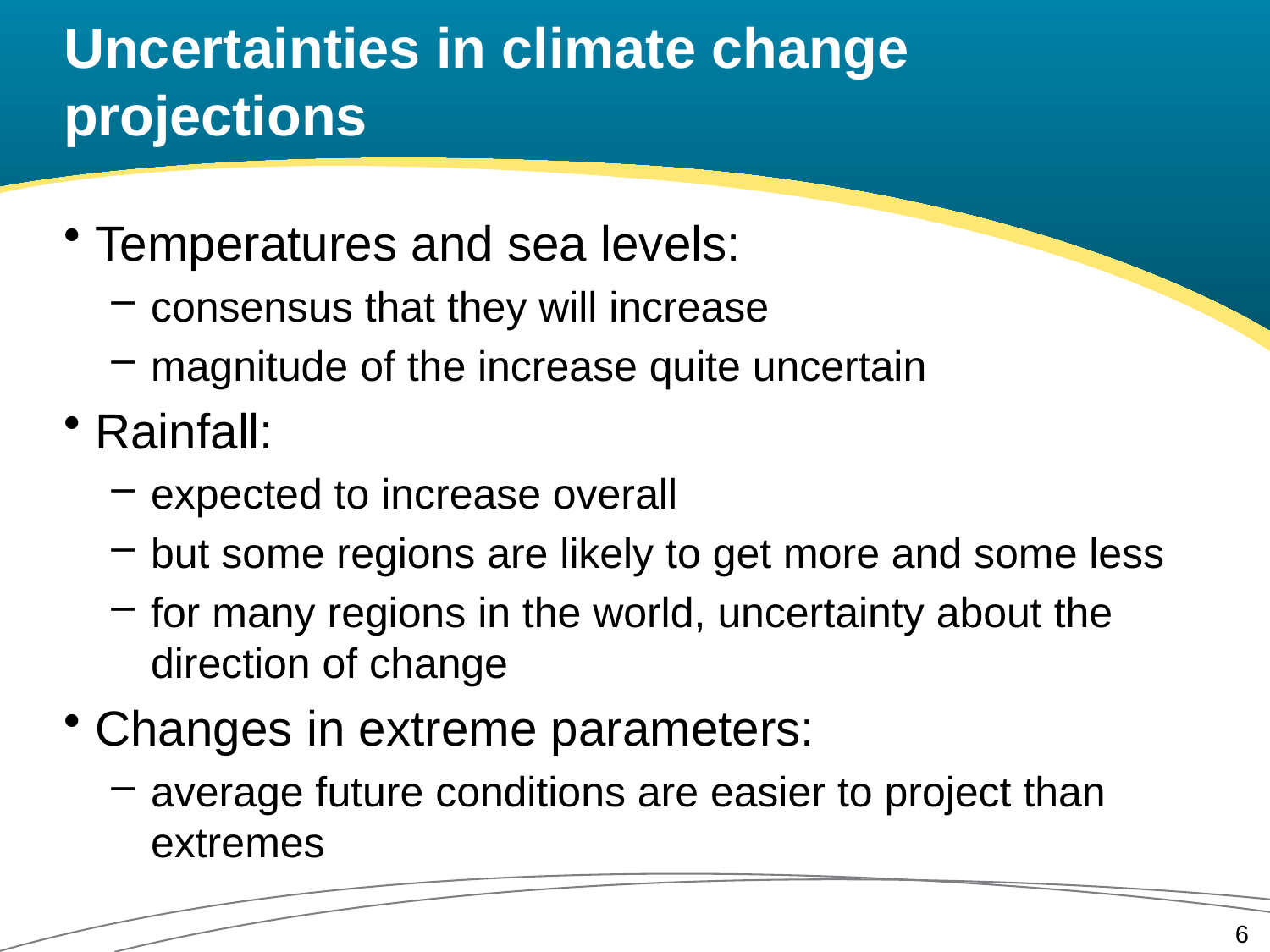

# Uncertainties in climate change projections
Temperatures and sea levels:
consensus that they will increase
magnitude of the increase quite uncertain
Rainfall:
expected to increase overall
but some regions are likely to get more and some less
for many regions in the world, uncertainty about the direction of change
Changes in extreme parameters:
average future conditions are easier to project than extremes
6